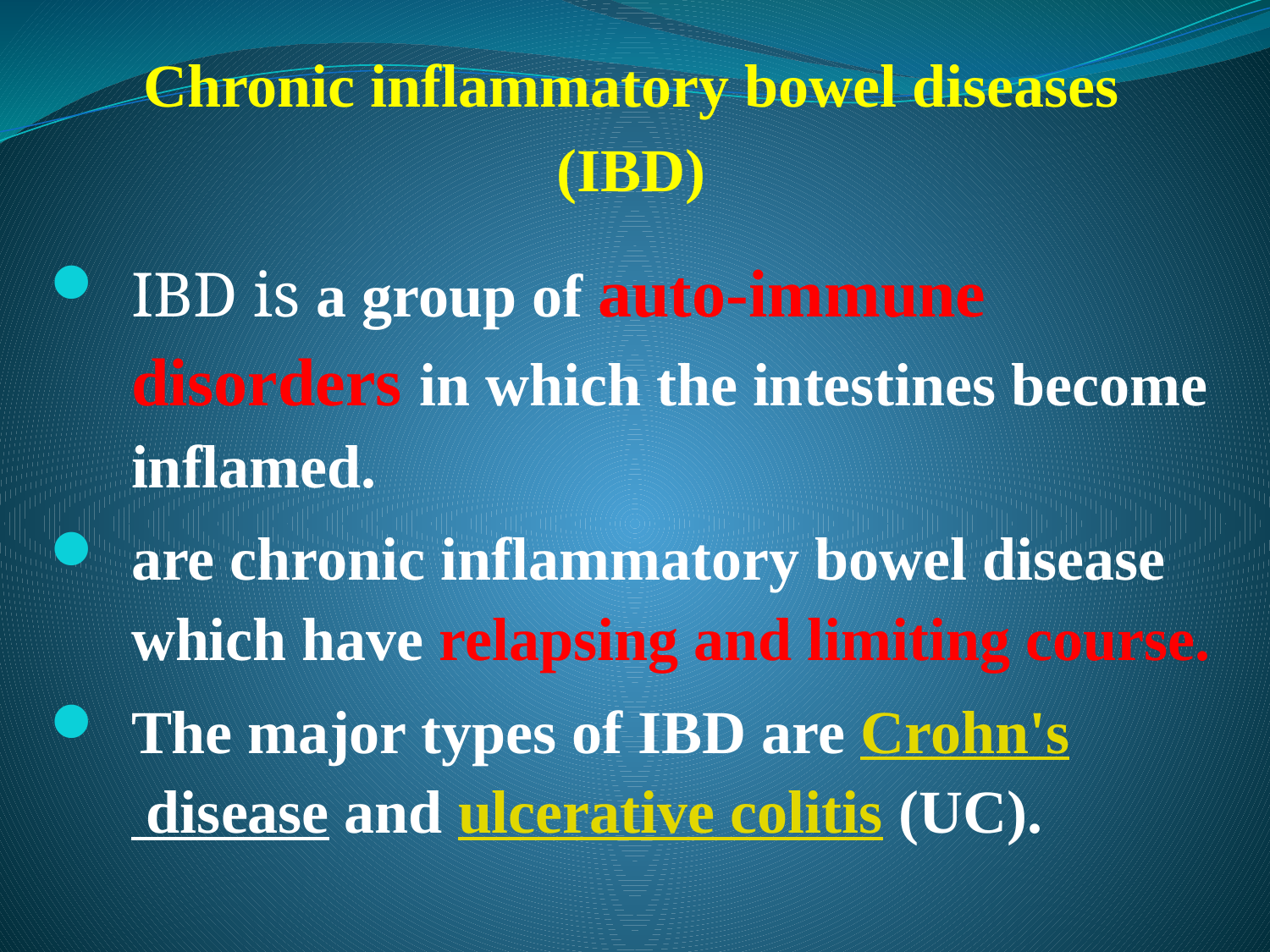

Chronic inflammatory bowel diseases
(IBD)

IBD is a group of auto-immune disorders in which the intestines become inflamed.
are chronic inflammatory bowel disease which have relapsing and limiting course.
The major types of IBD are Crohn's disease and ulcerative colitis (UC).